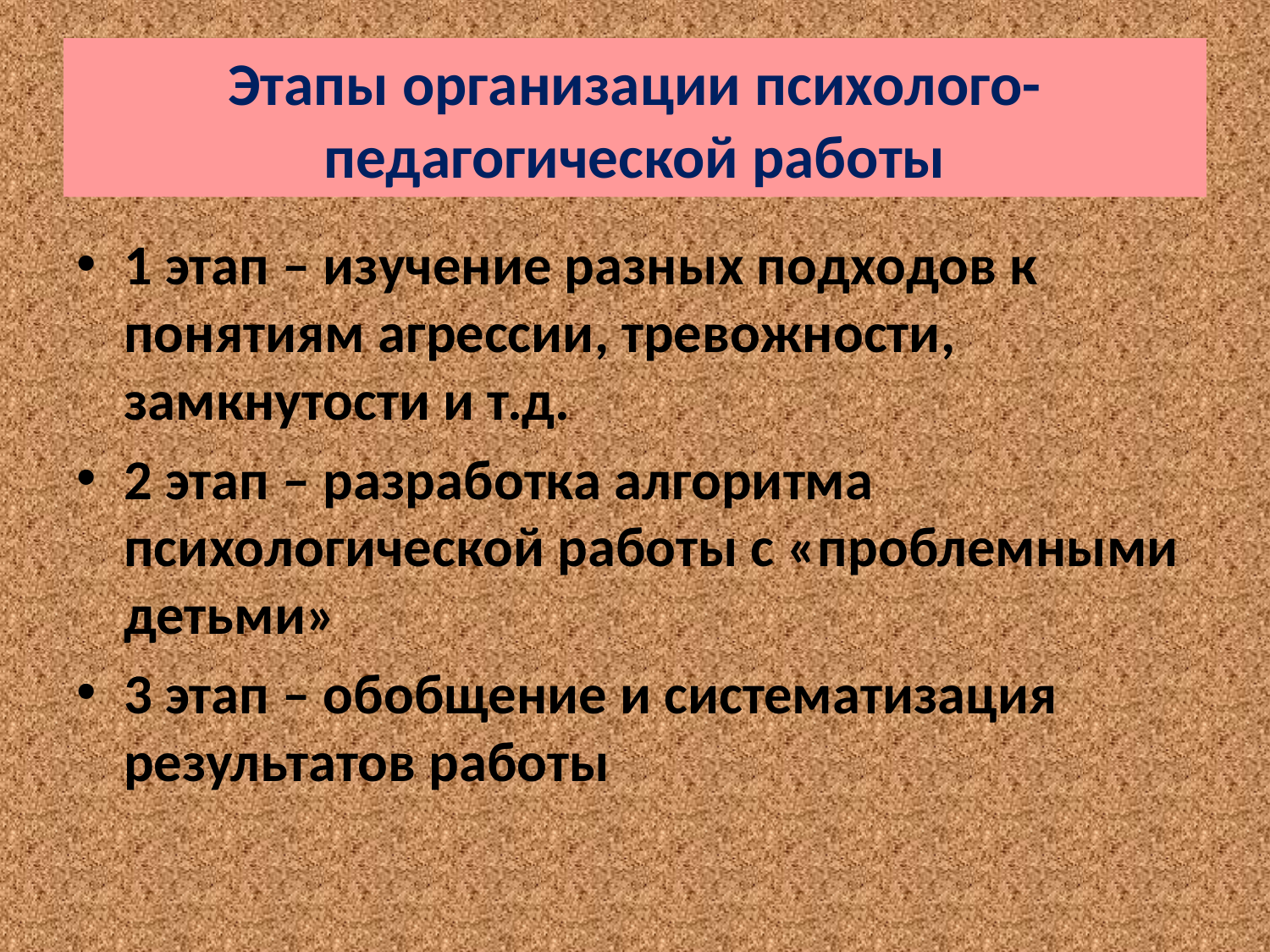

# Этапы организации психолого-педагогической работы
1 этап – изучение разных подходов к понятиям агрессии, тревожности, замкнутости и т.д.
2 этап – разработка алгоритма психологической работы с «проблемными детьми»
3 этап – обобщение и систематизация результатов работы